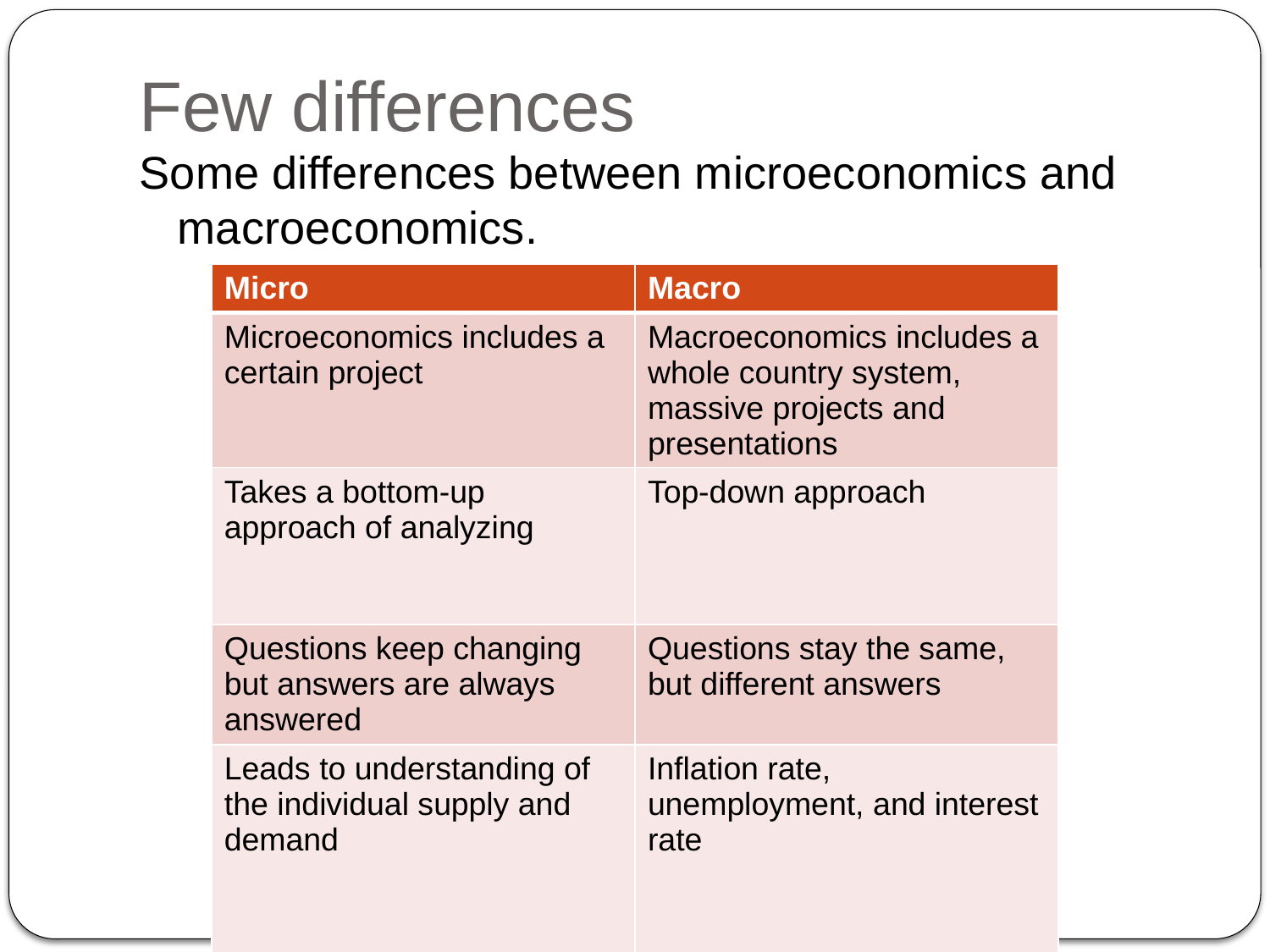

# Few differences
Some differences between microeconomics and macroeconomics.
| Micro | Macro |
| --- | --- |
| Microeconomics includes a certain project | Macroeconomics includes a whole country system, massive projects and presentations |
| Takes a bottom-up approach of analyzing | Top-down approach |
| Questions keep changing but answers are always answered | Questions stay the same, but different answers |
| Leads to understanding of the individual supply and demand | Inflation rate, unemployment, and interest rate |